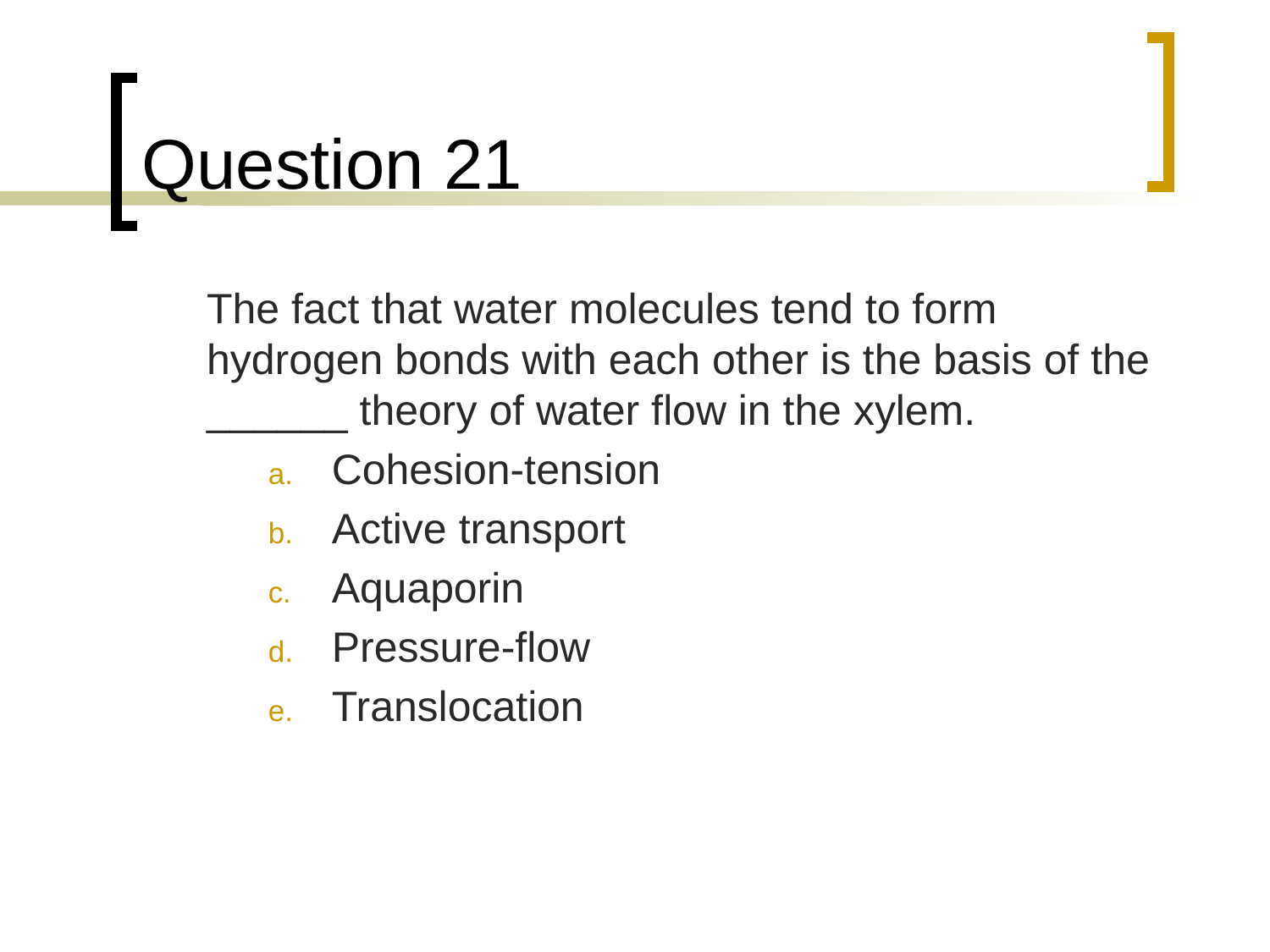

# Question 21
	The fact that water molecules tend to form hydrogen bonds with each other is the basis of the ______ theory of water flow in the xylem.
Cohesion-tension
Active transport
Aquaporin
Pressure-flow
Translocation